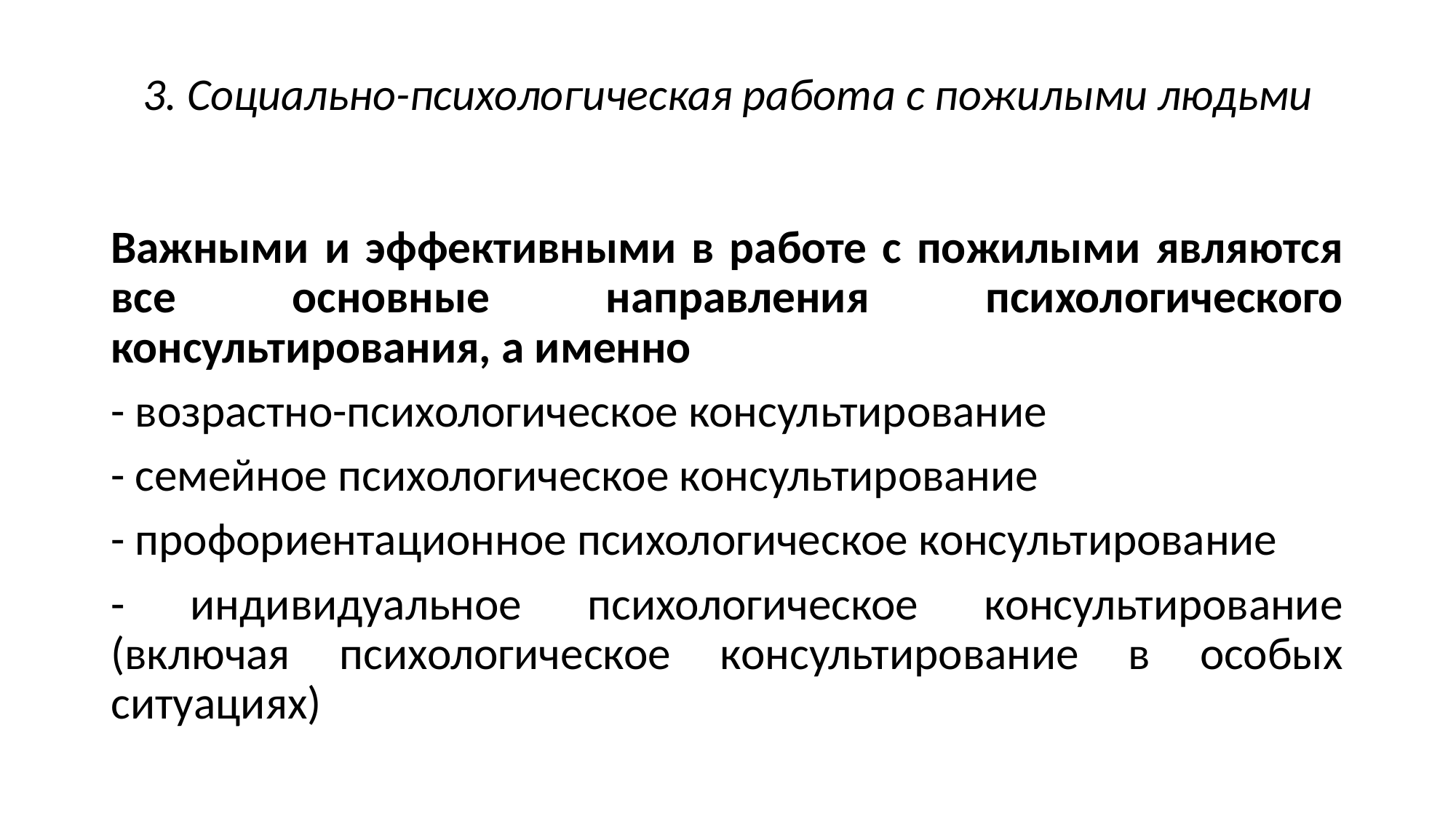

# 3. Социально-психологическая работа с пожилыми людьми
Важными и эффективными в работе с пожилыми являются все основные направления психологического консультирования, а именно
- возрастно-психологическое консультирование
- семейное психологическое консультирование
- профориентационное психологическое консультирование
- индивидуальное психологическое консультирование (включая психологическое консультирование в особых ситуациях)